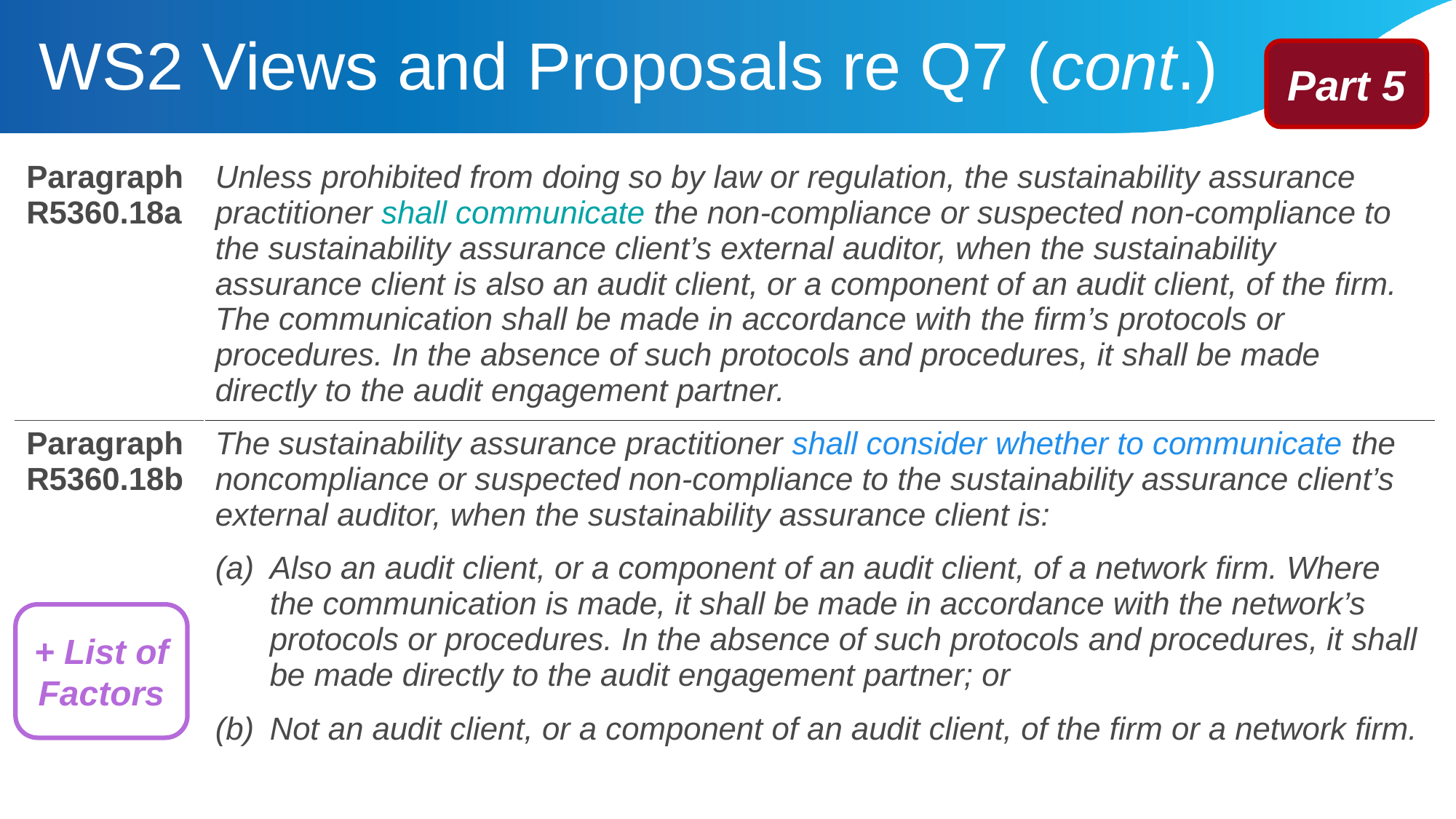

WS2 Views and Proposals re Q7 (cont.)
Part 5
| Paragraph R5360.18a | Unless prohibited from doing so by law or regulation, the sustainability assurance practitioner shall communicate the non-compliance or suspected non-compliance to the sustainability assurance client’s external auditor, when the sustainability assurance client is also an audit client, or a component of an audit client, of the firm. The communication shall be made in accordance with the firm’s protocols or procedures. In the absence of such protocols and procedures, it shall be made directly to the audit engagement partner. |
| --- | --- |
| Paragraph R5360.18b | The sustainability assurance practitioner shall consider whether to communicate the noncompliance or suspected non-compliance to the sustainability assurance client’s external auditor, when the sustainability assurance client is: Also an audit client, or a component of an audit client, of a network firm. Where the communication is made, it shall be made in accordance with the network’s protocols or procedures. In the absence of such protocols and procedures, it shall be made directly to the audit engagement partner; or Not an audit client, or a component of an audit client, of the firm or a network firm. |
+ List of Factors